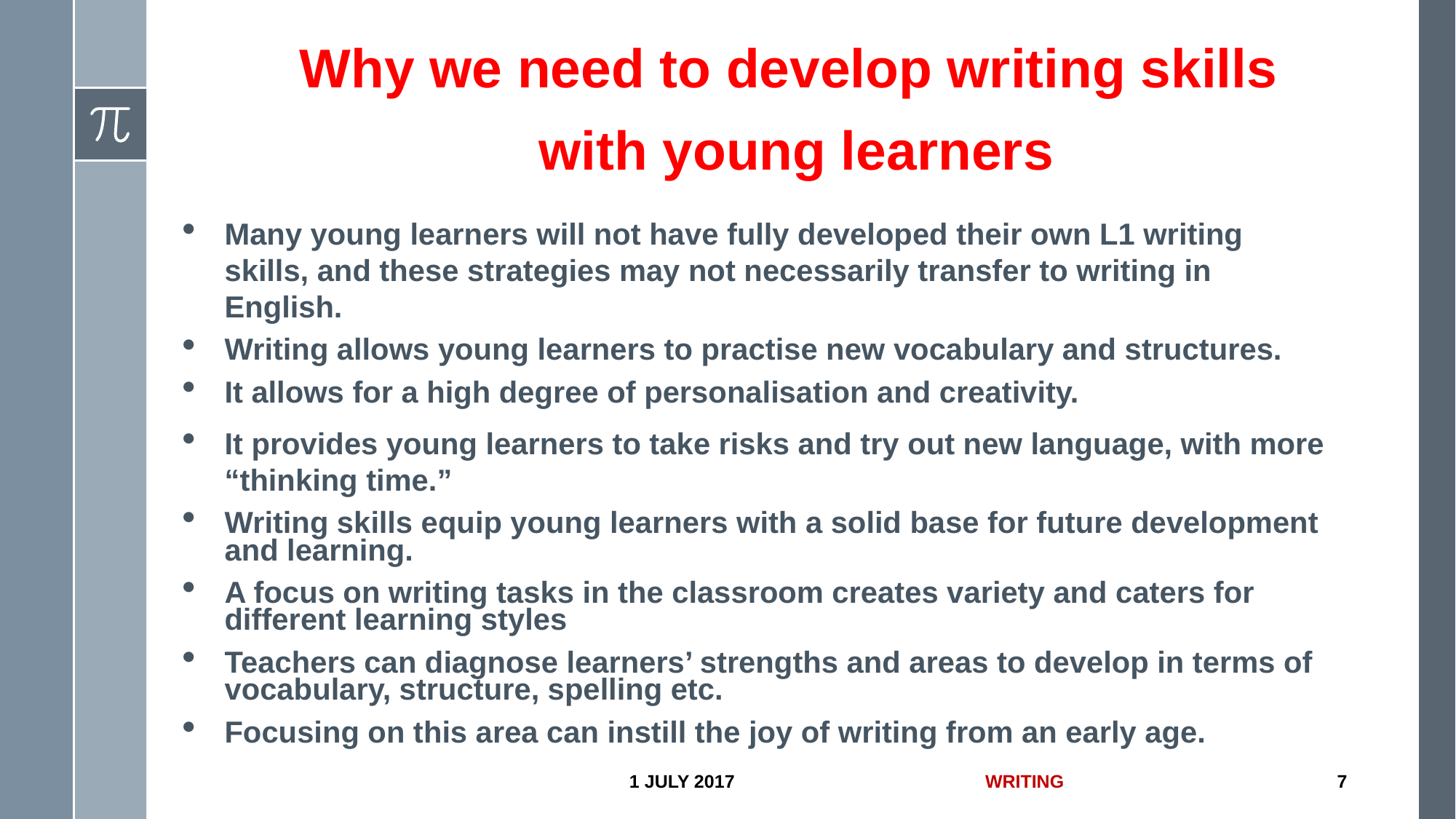

Why we need to develop writing skills
 with young learners
Many young learners will not have fully developed their own L1 writing skills, and these strategies may not necessarily transfer to writing in English.
Writing allows young learners to practise new vocabulary and structures.
It allows for a high degree of personalisation and creativity.
It provides young learners to take risks and try out new language, with more “thinking time.”
Writing skills equip young learners with a solid base for future development and learning.
A focus on writing tasks in the classroom creates variety and caters for different learning styles
Teachers can diagnose learners’ strengths and areas to develop in terms of vocabulary, structure, spelling etc.
Focusing on this area can instill the joy of writing from an early age.

1 July 2017
Writing
7